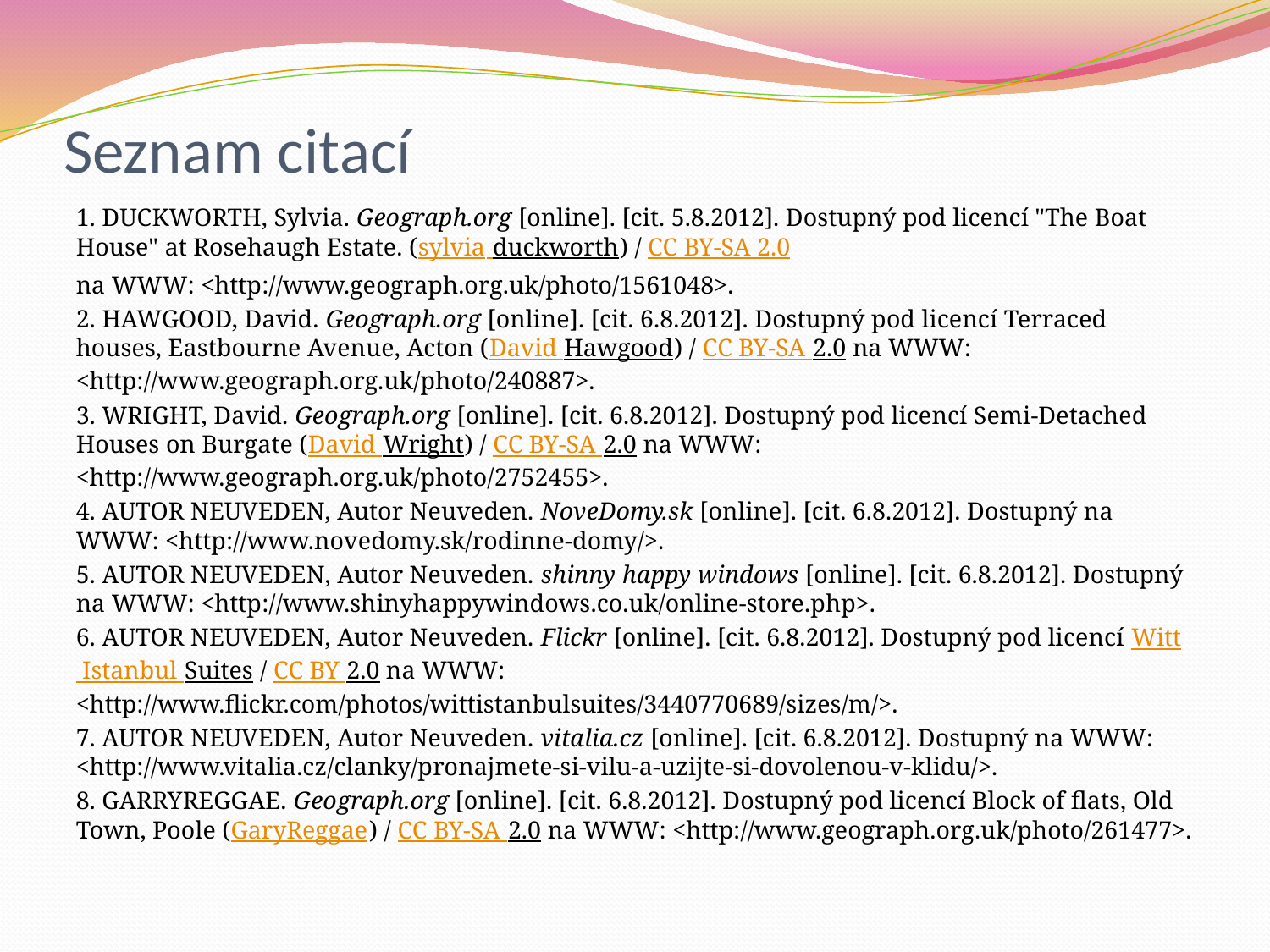

# Seznam citací
1. DUCKWORTH, Sylvia. Geograph.org [online]. [cit. 5.8.2012]. Dostupný pod licencí "The Boat House" at Rosehaugh Estate. (sylvia duckworth) / CC BY-SA 2.0
na WWW: <http://www.geograph.org.uk/photo/1561048>.
2. HAWGOOD, David. Geograph.org [online]. [cit. 6.8.2012]. Dostupný pod licencí Terraced houses, Eastbourne Avenue, Acton (David Hawgood) / CC BY-SA 2.0 na WWW: <http://www.geograph.org.uk/photo/240887>.
3. WRIGHT, David. Geograph.org [online]. [cit. 6.8.2012]. Dostupný pod licencí Semi-Detached Houses on Burgate (David Wright) / CC BY-SA 2.0 na WWW: <http://www.geograph.org.uk/photo/2752455>.
4. AUTOR NEUVEDEN, Autor Neuveden. NoveDomy.sk [online]. [cit. 6.8.2012]. Dostupný na WWW: <http://www.novedomy.sk/rodinne-domy/>.
5. AUTOR NEUVEDEN, Autor Neuveden. shinny happy windows [online]. [cit. 6.8.2012]. Dostupný na WWW: <http://www.shinyhappywindows.co.uk/online-store.php>.
6. AUTOR NEUVEDEN, Autor Neuveden. Flickr [online]. [cit. 6.8.2012]. Dostupný pod licencí Witt Istanbul Suites / CC BY 2.0 na WWW: <http://www.flickr.com/photos/wittistanbulsuites/3440770689/sizes/m/>.
7. AUTOR NEUVEDEN, Autor Neuveden. vitalia.cz [online]. [cit. 6.8.2012]. Dostupný na WWW: <http://www.vitalia.cz/clanky/pronajmete-si-vilu-a-uzijte-si-dovolenou-v-klidu/>.
8. GARRYREGGAE. Geograph.org [online]. [cit. 6.8.2012]. Dostupný pod licencí Block of flats, Old Town, Poole (GaryReggae) / CC BY-SA 2.0 na WWW: <http://www.geograph.org.uk/photo/261477>.